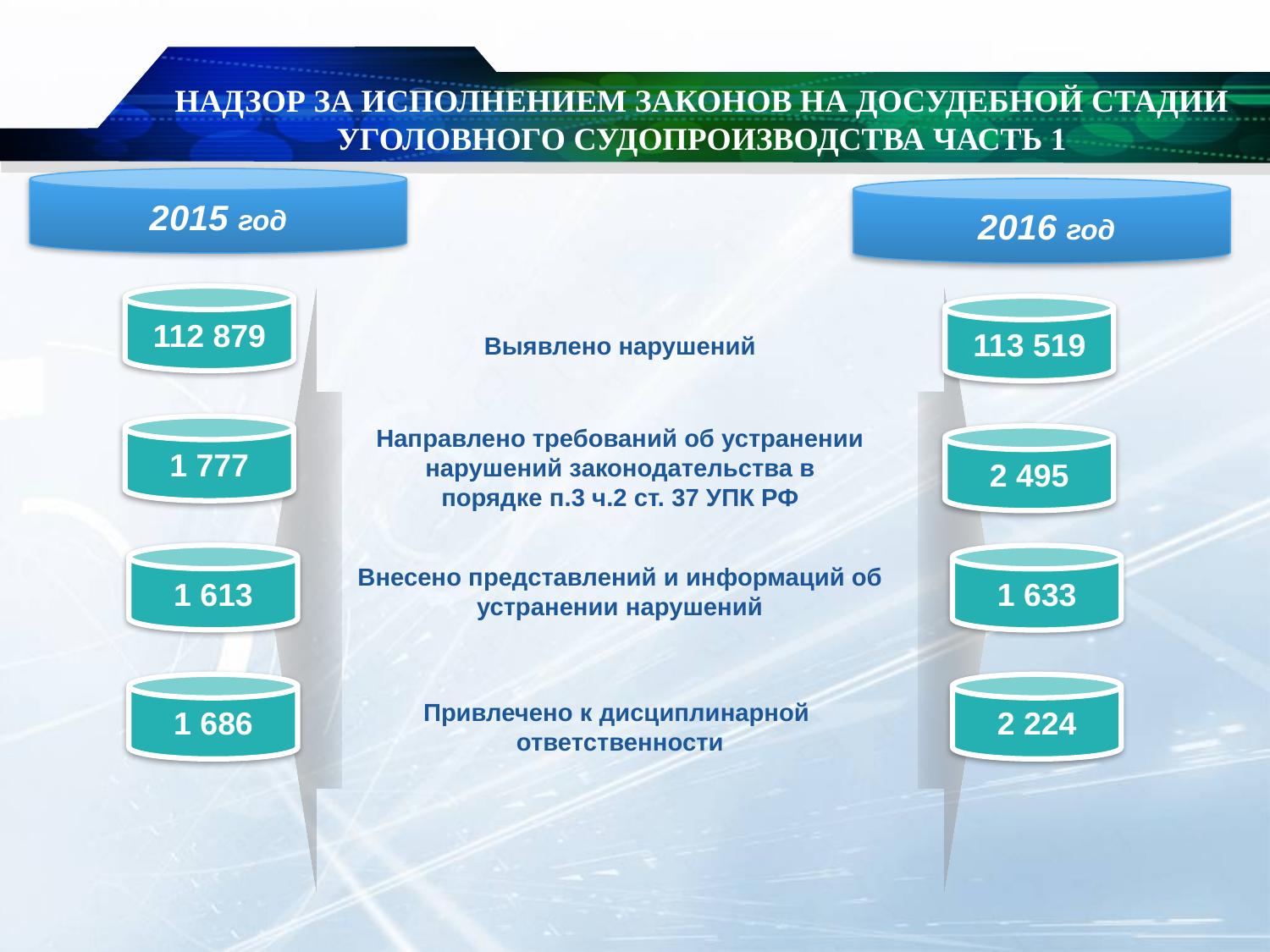

# НАДЗОР ЗА ИСПОЛНЕНИЕМ ЗАКОНОВ НА ДОСУДЕБНОЙ СТАДИИ УГОЛОВНОГО СУДОПРОИЗВОДСТВА ЧАСТЬ 1
2015 год
 2016 год
112 879

113 519
Выявлено нарушений
1 777
Направлено требований об устранении нарушений законодательства в порядке п.3 ч.2 ст. 37 УПК РФ
2 495
1 613
1 633
Внесено представлений и информаций об устранении нарушений
1 686
2 224
Привлечено к дисциплинарной
ответственности